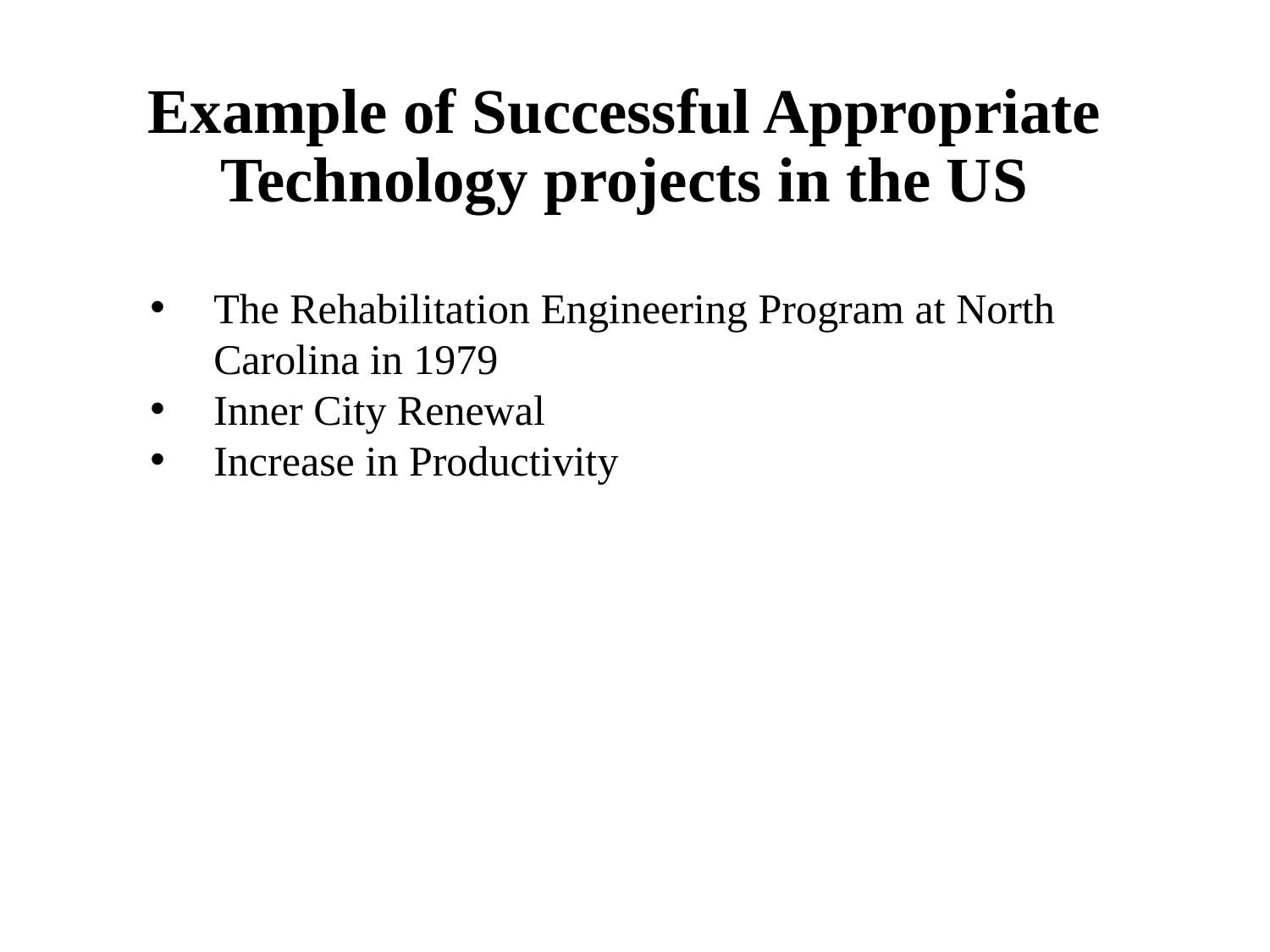

# Example of Successful Appropriate Technology projects in the US
The Rehabilitation Engineering Program at North Carolina in 1979
Inner City Renewal
Increase in Productivity